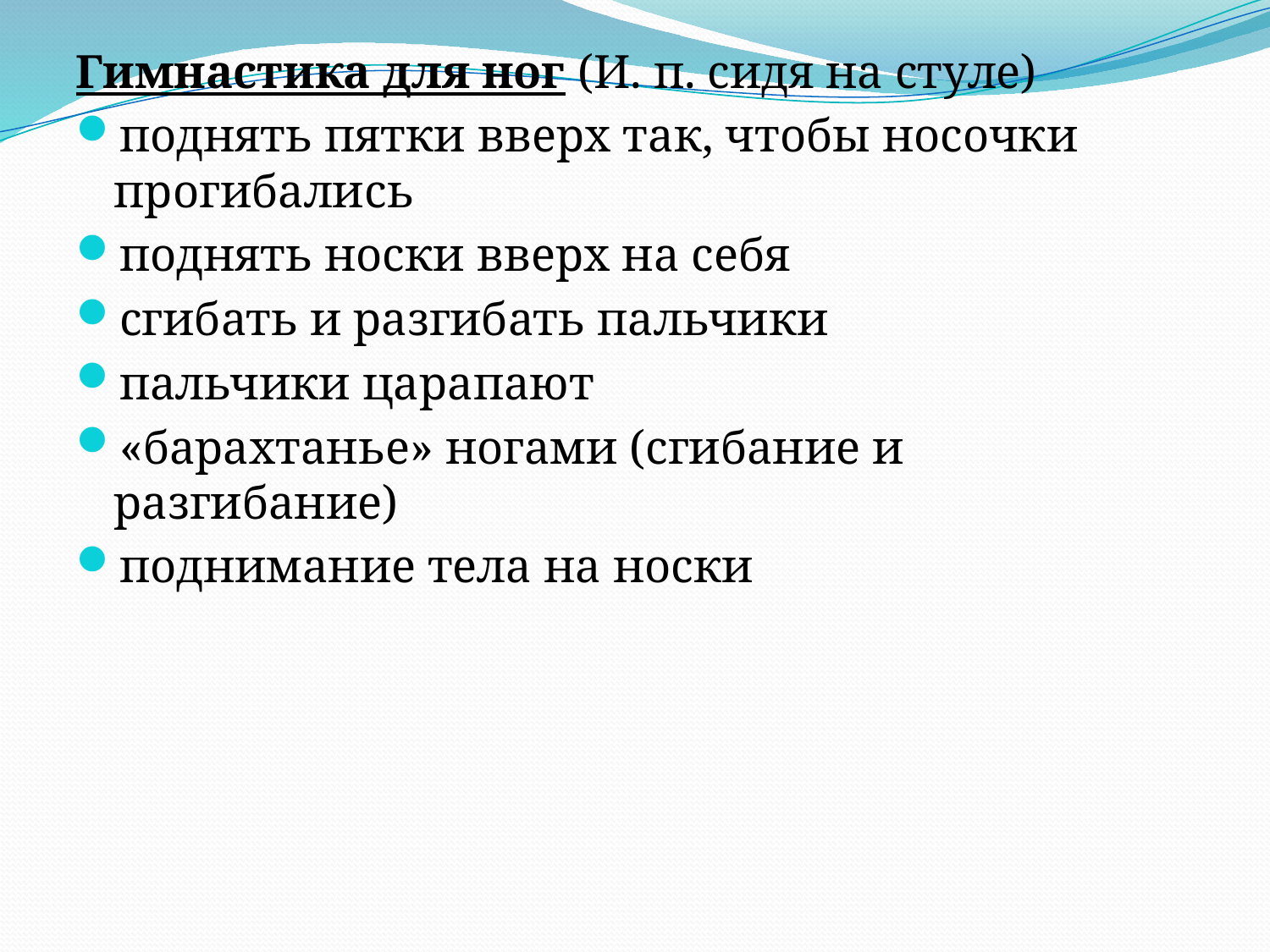

Гимнастика для ног (И. п. сидя на стуле)
поднять пятки вверх так, чтобы носочки прогибались
поднять носки вверх на себя
сгибать и разгибать пальчики
пальчики царапают
«барахтанье» ногами (сгибание и разгибание)
поднимание тела на носки